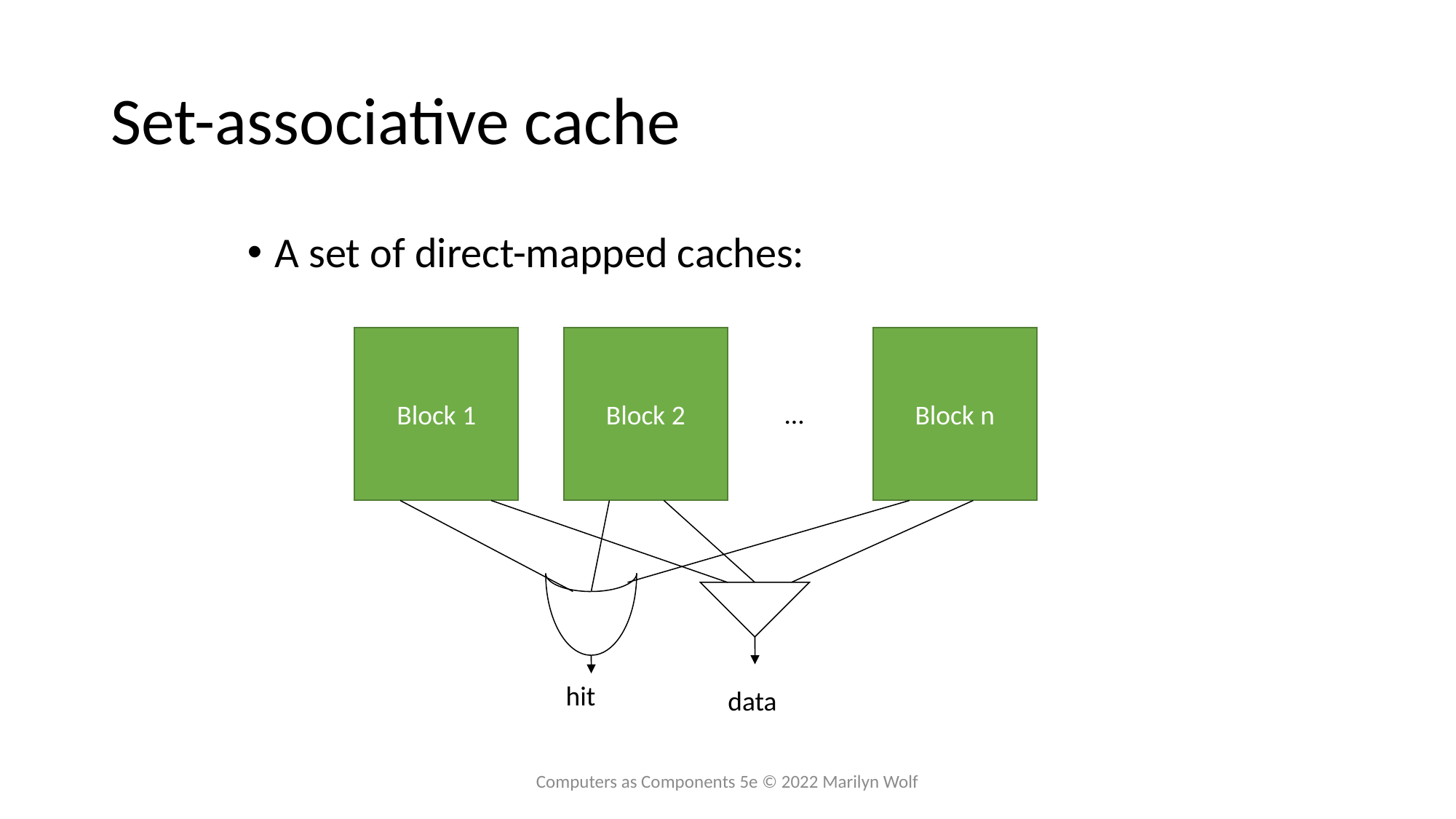

# Set-associative cache
A set of direct-mapped caches:
Block 1
Block 2
Block n
...

hit
data
Computers as Components 5e © 2022 Marilyn Wolf